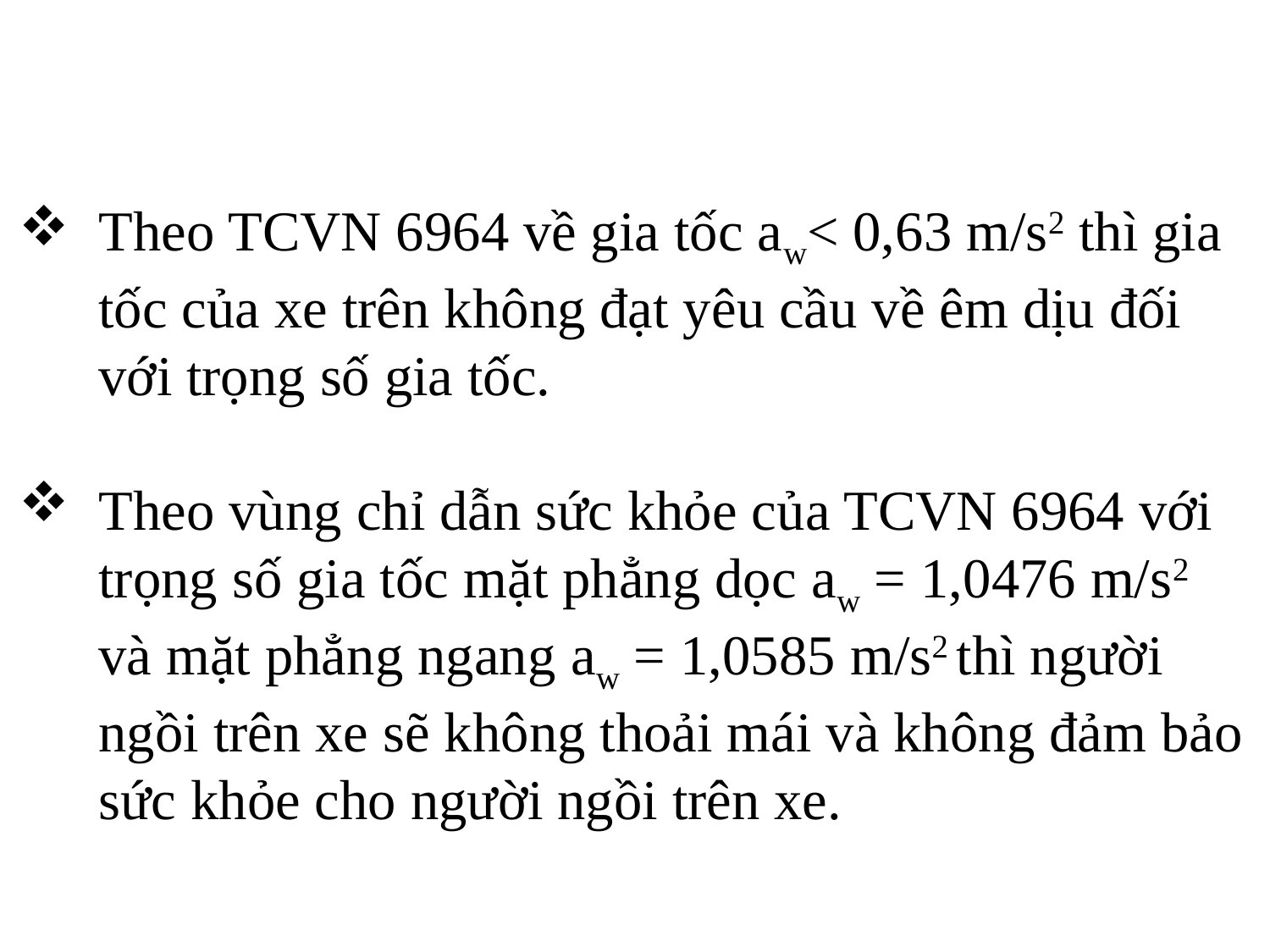

Theo TCVN 6964 về gia tốc aw< 0,63 m/s2 thì gia tốc của xe trên không đạt yêu cầu về êm dịu đối với trọng số gia tốc.

Theo vùng chỉ dẫn sức khỏe của TCVN 6964 với trọng số gia tốc mặt phẳng dọc aw = 1,0476 m/s2  và mặt phẳng ngang aw = 1,0585 m/s2 thì người ngồi trên xe sẽ không thoải mái và không đảm bảo sức khỏe cho người ngồi trên xe.